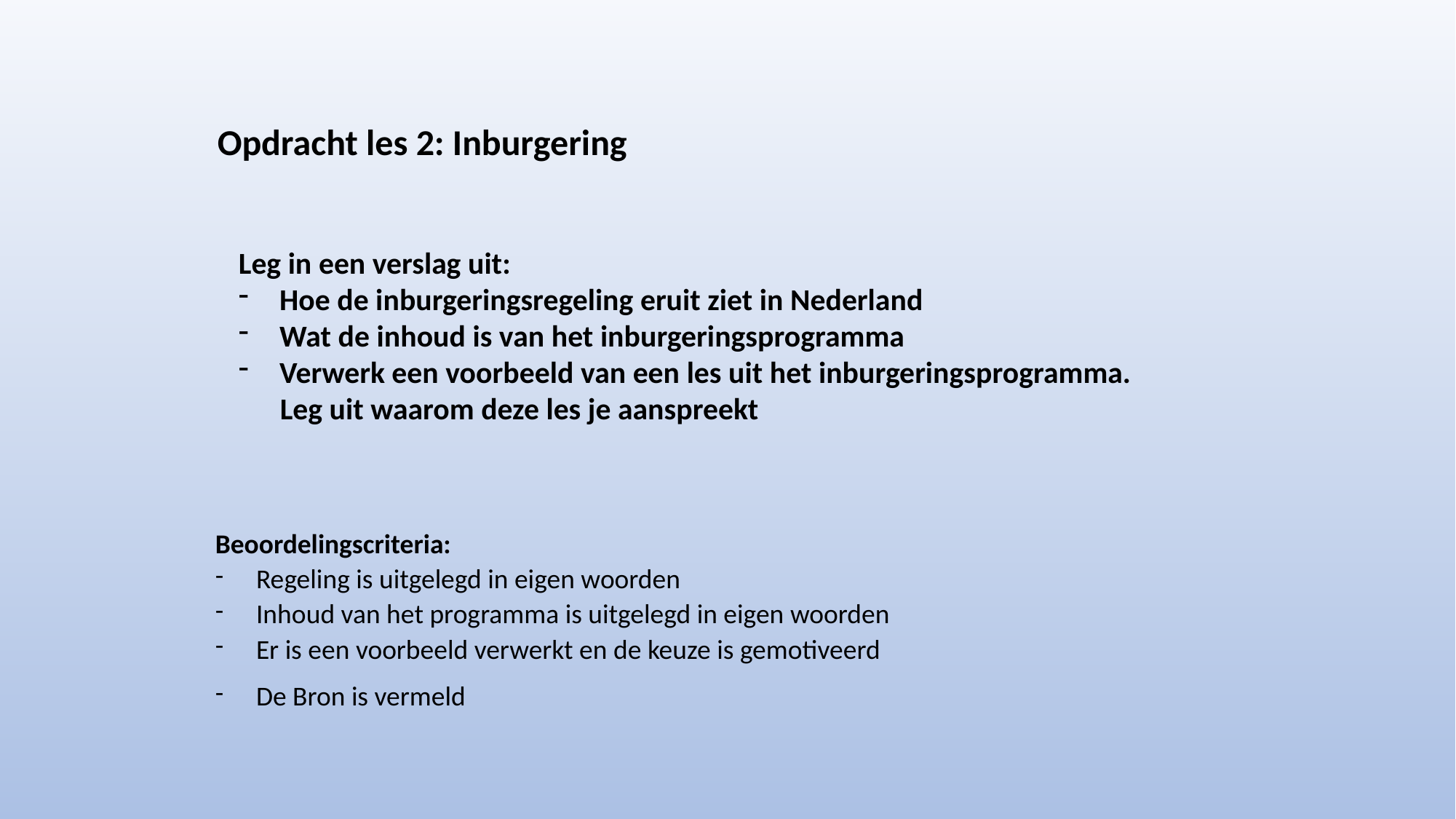

Opdracht les 2: Inburgering
Leg in een verslag uit:
Hoe de inburgeringsregeling eruit ziet in Nederland
Wat de inhoud is van het inburgeringsprogramma
Verwerk een voorbeeld van een les uit het inburgeringsprogramma.
      Leg uit waarom deze les je aanspreekt
Beoordelingscriteria:
Regeling is uitgelegd in eigen woorden
Inhoud van het programma is uitgelegd in eigen woorden
Er is een voorbeeld verwerkt en de keuze is gemotiveerd
De Bron is vermeld